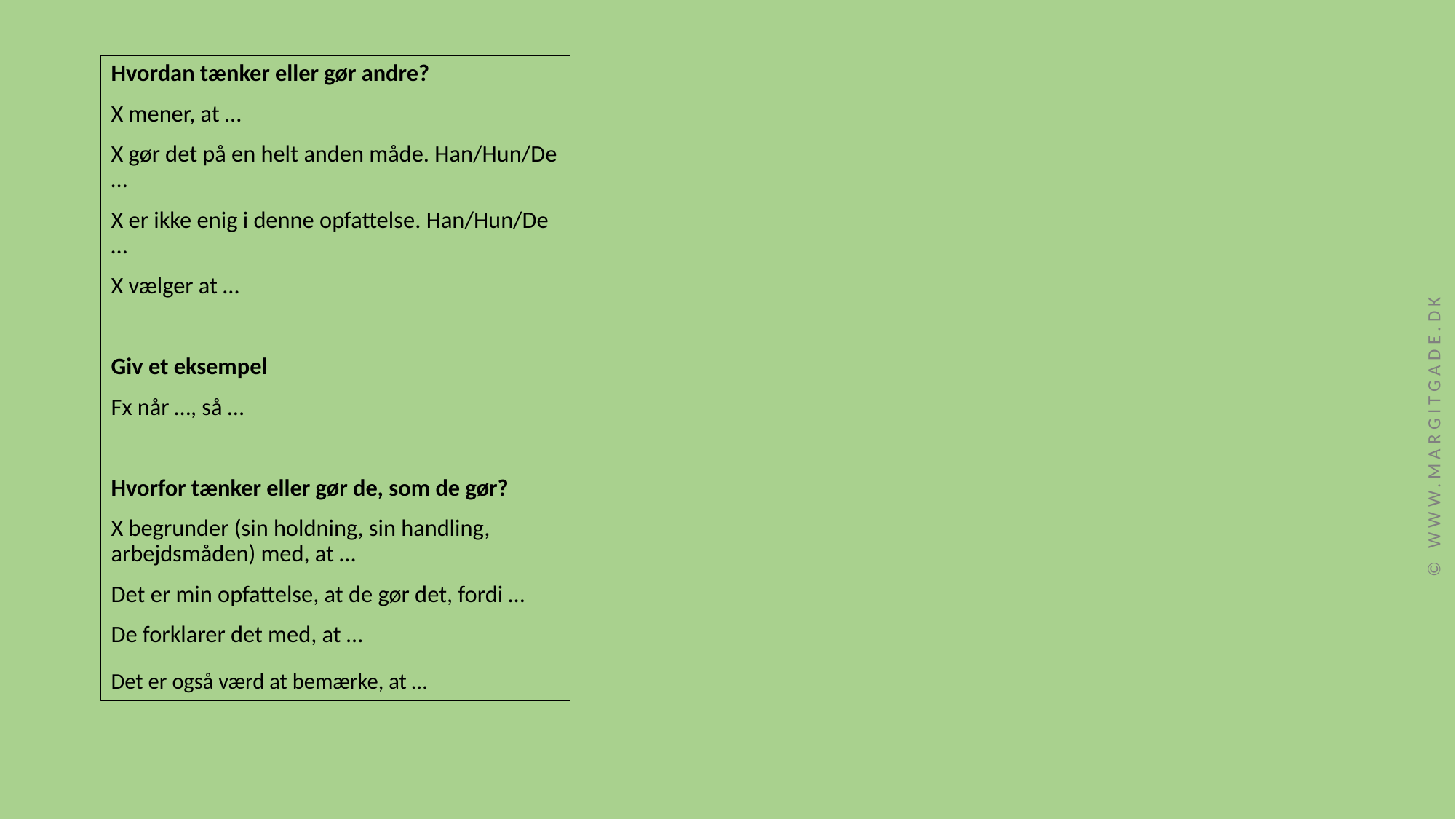

Hvordan tænker eller gør andre?
X mener, at …
X gør det på en helt anden måde. Han/Hun/De …
X er ikke enig i denne opfattelse. Han/Hun/De …
X vælger at …

Giv et eksempel
Fx når …, så …

Hvorfor tænker eller gør de, som de gør?
X begrunder (sin holdning, sin handling, arbejdsmåden) med, at …
Det er min opfattelse, at de gør det, fordi …
De forklarer det med, at …
Det er også værd at bemærke, at …

© www.margitgade.dk